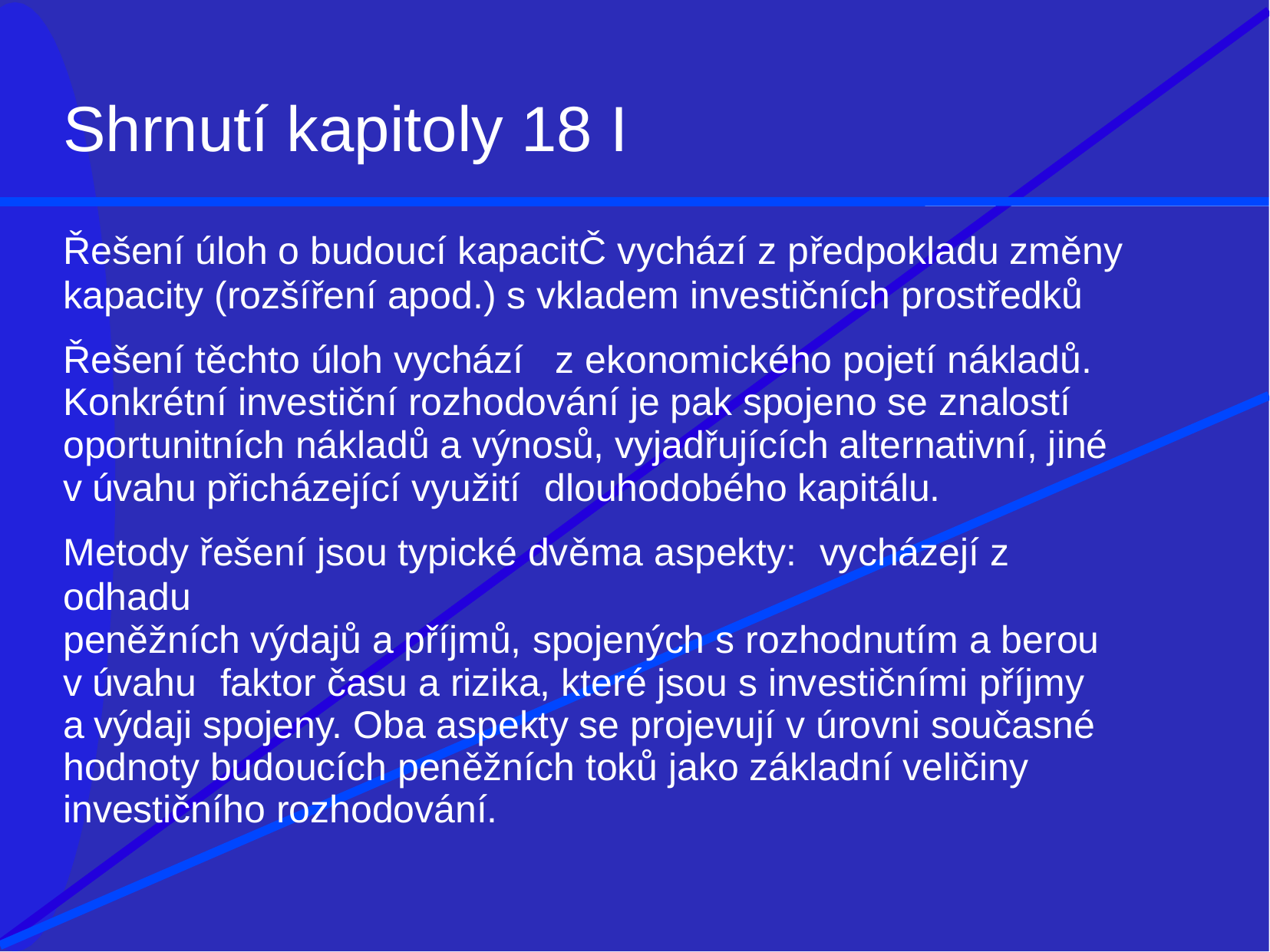

# Shrnutí kapitoly 18 I
Řešení úloh o budoucí kapacitČ vychází z předpokladu změny
kapacity (rozšíření apod.) s vkladem investičních prostředků
Řešení těchto úloh vychází	 z ekonomického pojetí nákladů. Konkrétní investiční rozhodování je pak spojeno se znalostí oportunitních nákladů a výnosů, vyjadřujících alternativní, jiné v úvahu přicházející využití	dlouhodobého kapitálu.
Metody řešení jsou typické dvěma aspekty:	vycházejí z odhadu
peněžních výdajů a příjmů, spojených s rozhodnutím a berou v úvahu	faktor času a rizika, které jsou s investičními příjmy a výdaji spojeny. Oba aspekty se projevují v úrovni současné hodnoty budoucích peněžních toků jako základní veličiny investičního rozhodování.